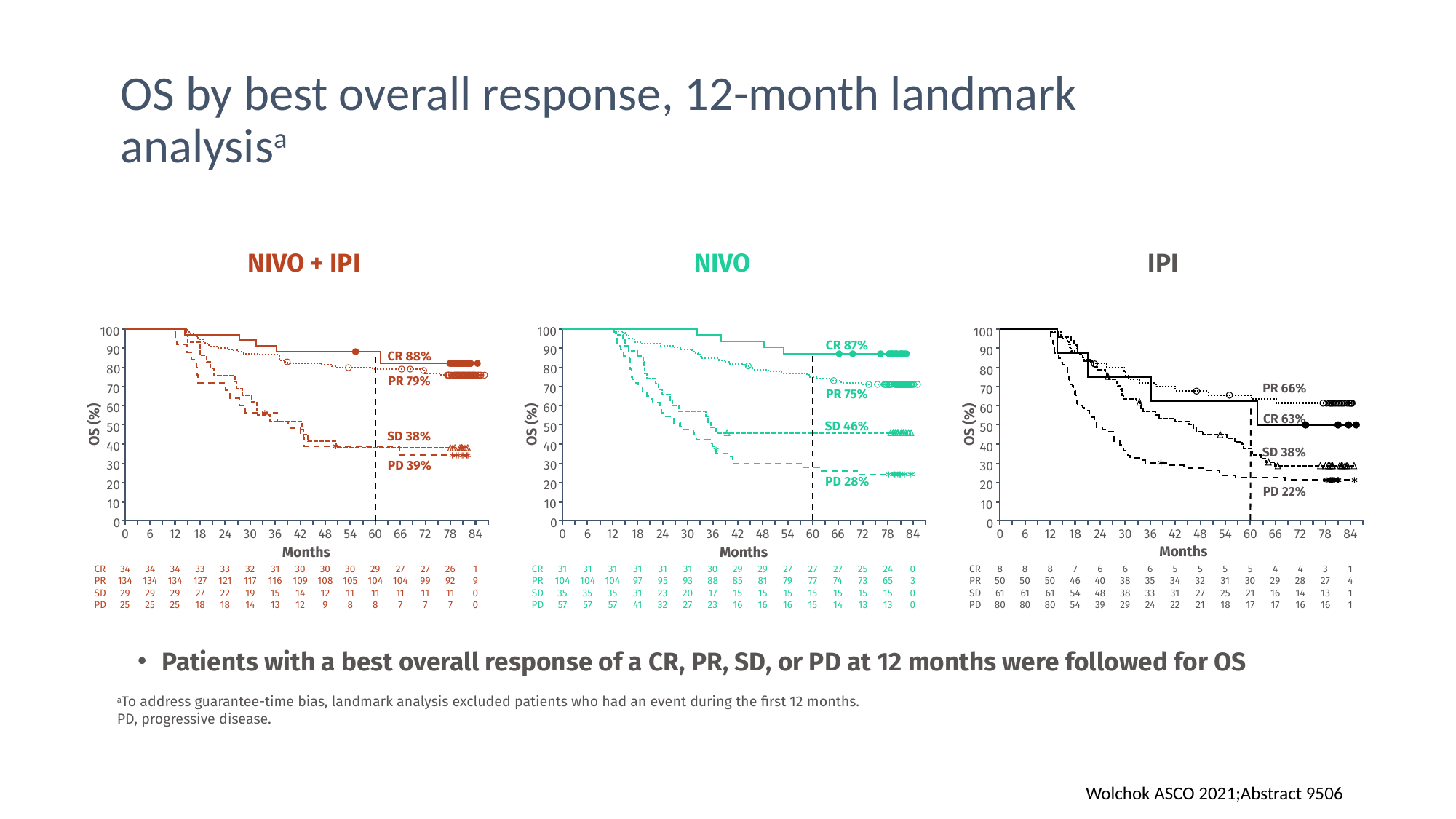

OS by best overall response, 12-month landmark analysisa
NIVO + IPI
NIVO
IPI
100
90
80
70
60
50
40
30
20
10
0
100
90
80
70
60
50
40
30
20
10
0
100
90
80
70
60
50
40
30
20
10
0

CR 87%
CR 88%

PR 79%
PR 66%
PR 75%

CR 63%
OS (%)
OS (%)
OS (%)
SD 46%

SD 38%

SD 38%
PD 39%

PD 28%

PD 22%

0
6
12
18
24
30
36
42
48
54
60
66
72
78
84
0
6
12
18
24
30
36
42
48
54
60
66
72
78
84
0
6
12
18
24
30
36
42
48
54
60
66
72
78
84
Months
Months
Months
CR
PR
SD
PD
27
99
11
7
26
92
11
7
1
9
0
0
CR
PR
SD
PD
31
97
31
41
31
95
23
32
31
93
20
27
30
88
17
23
29
85
15
16
29
81
15
16
27
79
15
16
27
77
15
15
27
74
15
14
25
73
15
13
24
65
15
13
0
3
0
0
CR
PR
SD
PD
8
50
61
80
8
50
61
80
8
50
61
80
7
46
54
54
6
40
48
39
6
38
38
29
6
35
33
24
5
34
31
22
5
32
27
21
5
31
25
18
5
30
21
17
4
29
16
17
4
28
14
16
3
27
13
16
1
4
1
1
34
134
29
25
34
134
29
25
34
134
29
25
33
127
27
18
33
121
22
18
32
117
19
14
31
116
15
13
30
109
14
12
30
108
12
9
30
105
11
8
29
104
11
8
27
104
11
7
31
104
35
57
31
104
35
57
31
104
35
57
Patients with a best overall response of a CR, PR, SD, or PD at 12 months were followed for OS
aTo address guarantee-time bias, landmark analysis excluded patients who had an event during the first 12 months.
PD, progressive disease.
Wolchok ASCO 2021;Abstract 9506